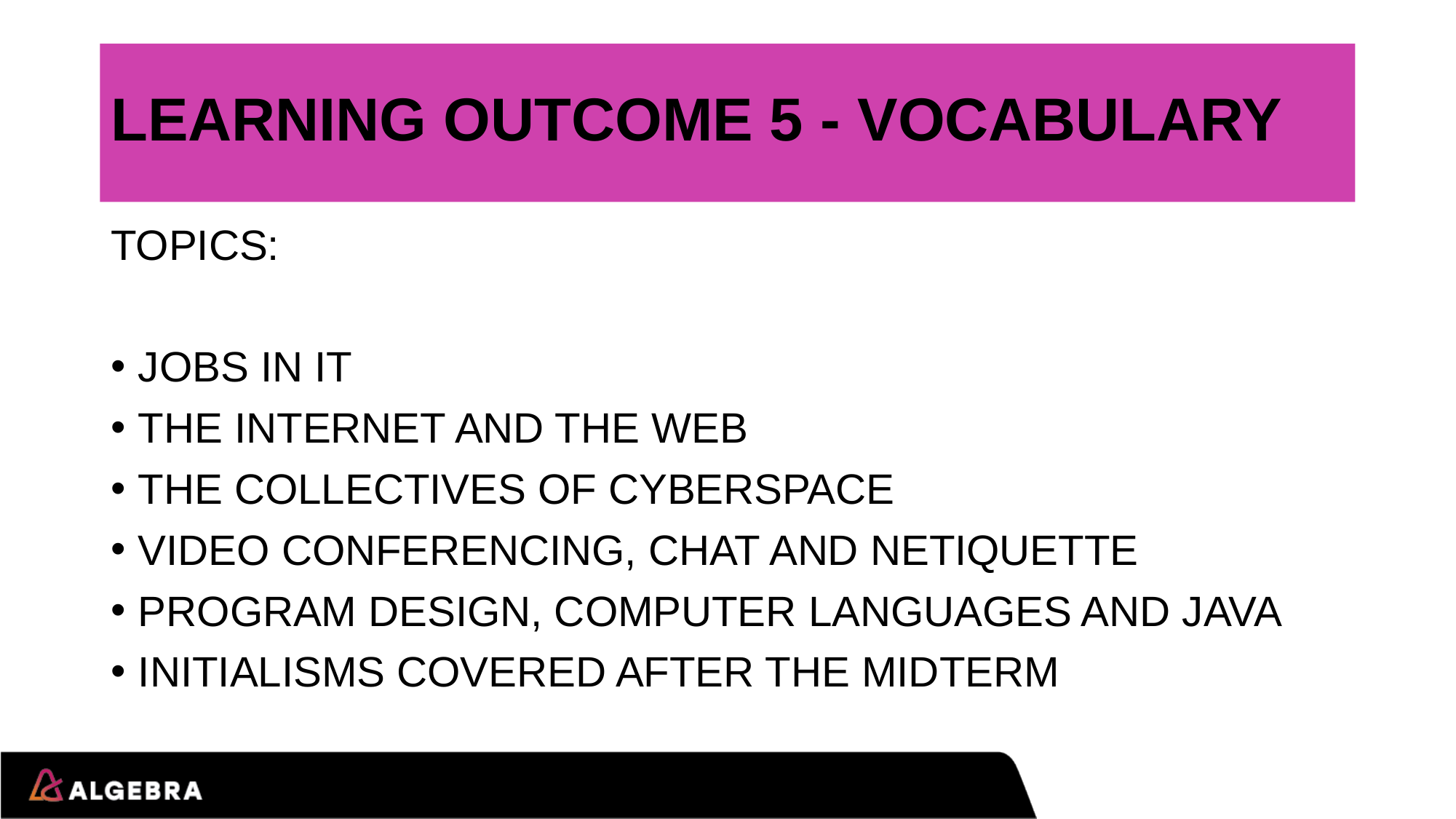

# LEARNING OUTCOME 5 - VOCABULARY
TOPICS:

JOBS IN IT
THE INTERNET AND THE WEB
THE COLLECTIVES OF CYBERSPACE
VIDEO CONFERENCING, CHAT AND NETIQUETTE
PROGRAM DESIGN, COMPUTER LANGUAGES AND JAVA
INITIALISMS COVERED AFTER THE MIDTERM